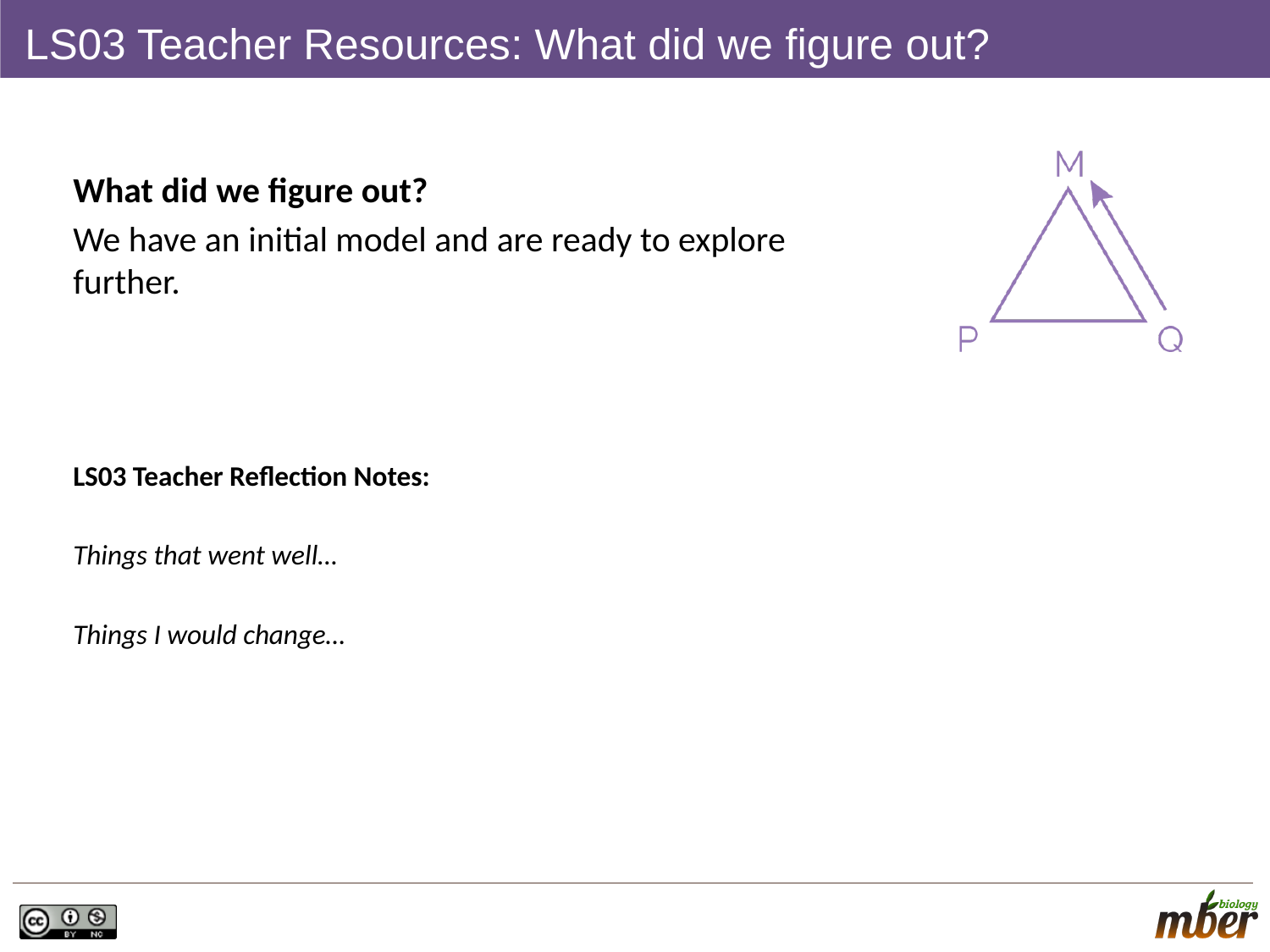

# LS03 Teacher Resources: What did we figure out?
What did we figure out?
We have an initial model and are ready to explore further.
LS03 Teacher Reflection Notes:

Things that went well…

Things I would change…